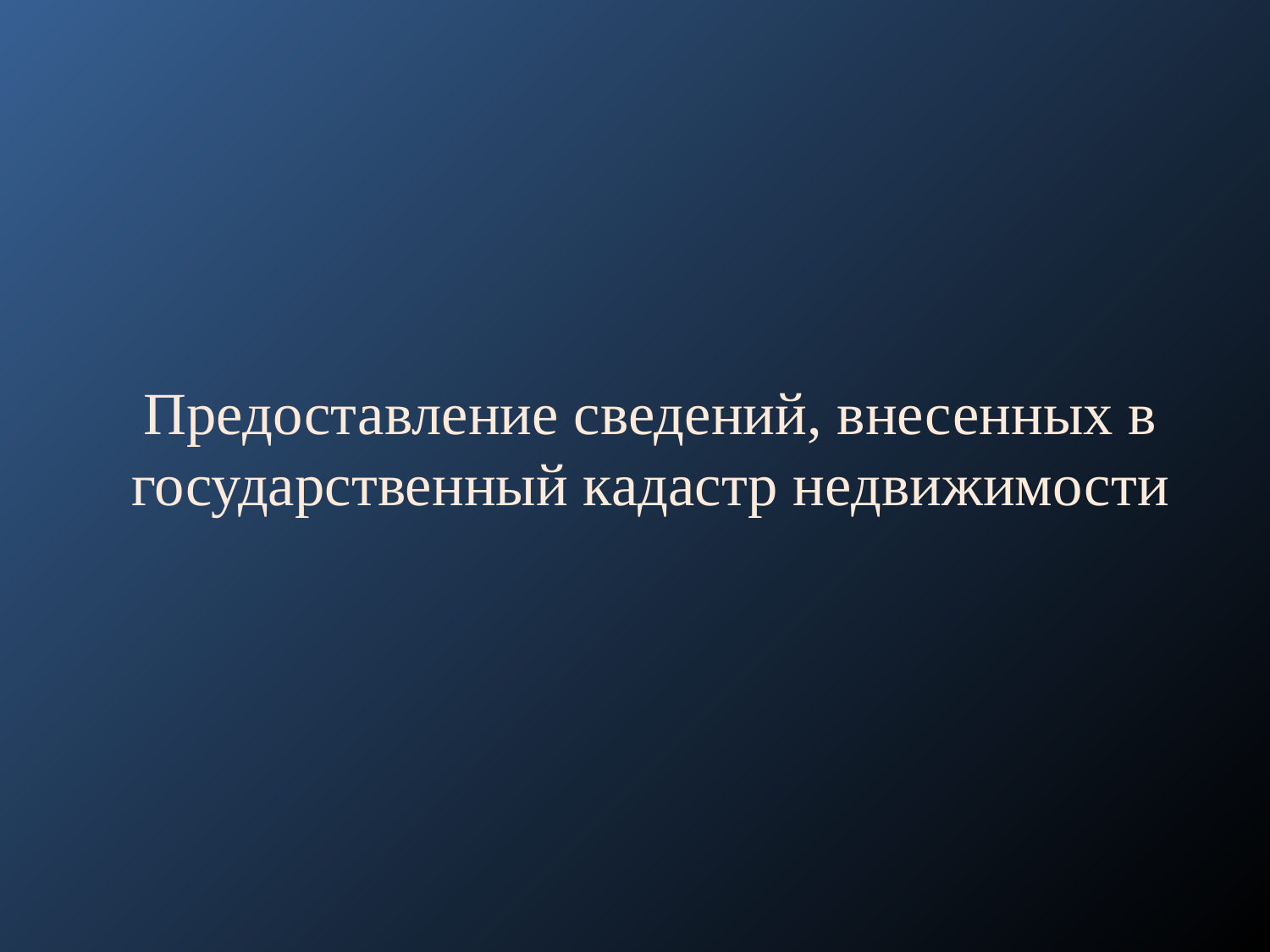

Предоставление сведений, внесенных в государственный кадастр недвижимости